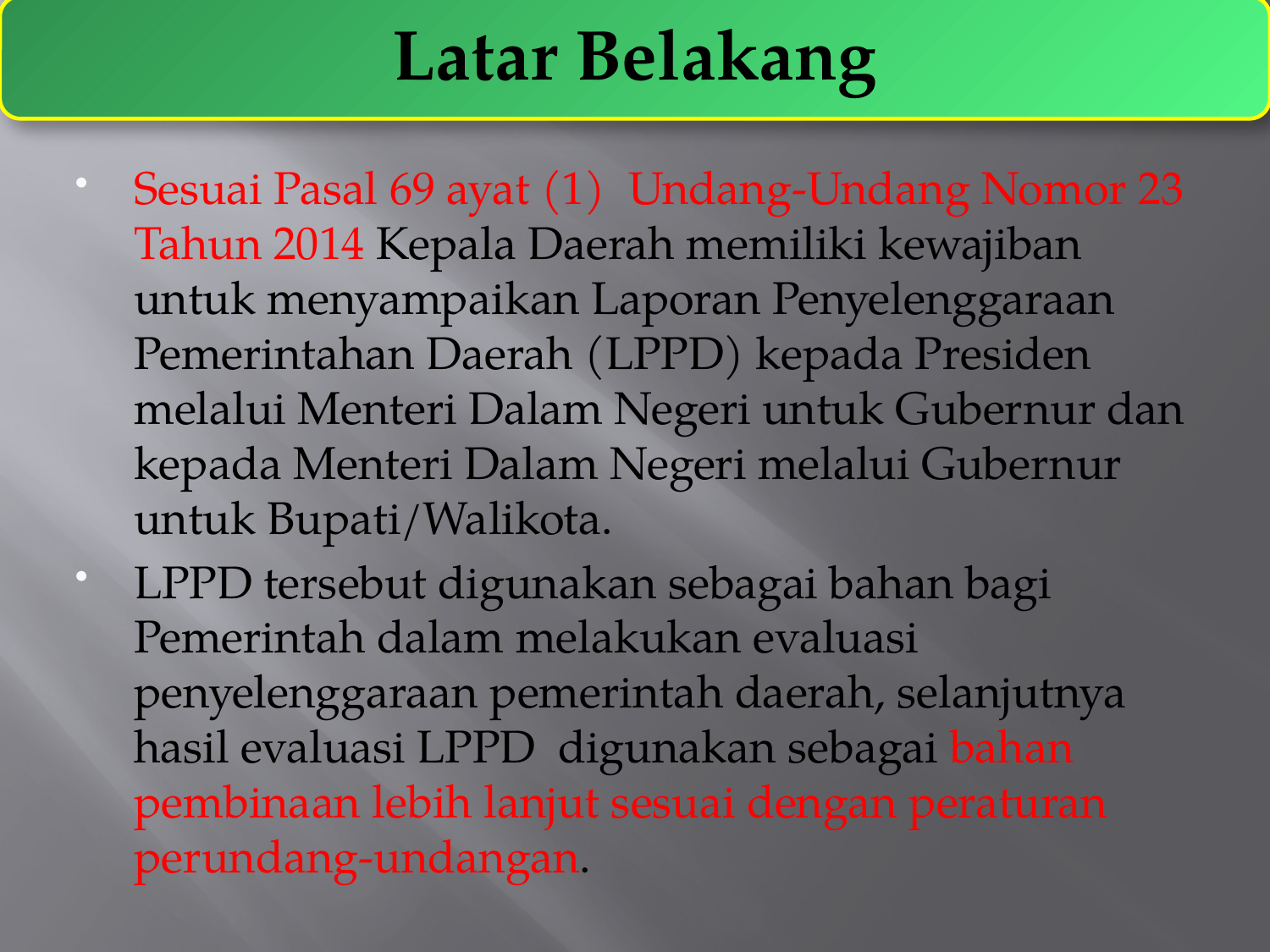

Latar Belakang
Sesuai Pasal 69 ayat (1)  Undang-Undang Nomor 23 Tahun 2014 Kepala Daerah memiliki kewajiban untuk menyampaikan Laporan Penyelenggaraan Pemerintahan Daerah (LPPD) kepada Presiden melalui Menteri Dalam Negeri untuk Gubernur dan kepada Menteri Dalam Negeri melalui Gubernur untuk Bupati/Walikota.
LPPD tersebut digunakan sebagai bahan bagi Pemerintah dalam melakukan evaluasi penyelenggaraan pemerintah daerah, selanjutnya hasil evaluasi LPPD  digunakan sebagai bahan pembinaan lebih lanjut sesuai dengan peraturan perundang-undangan.